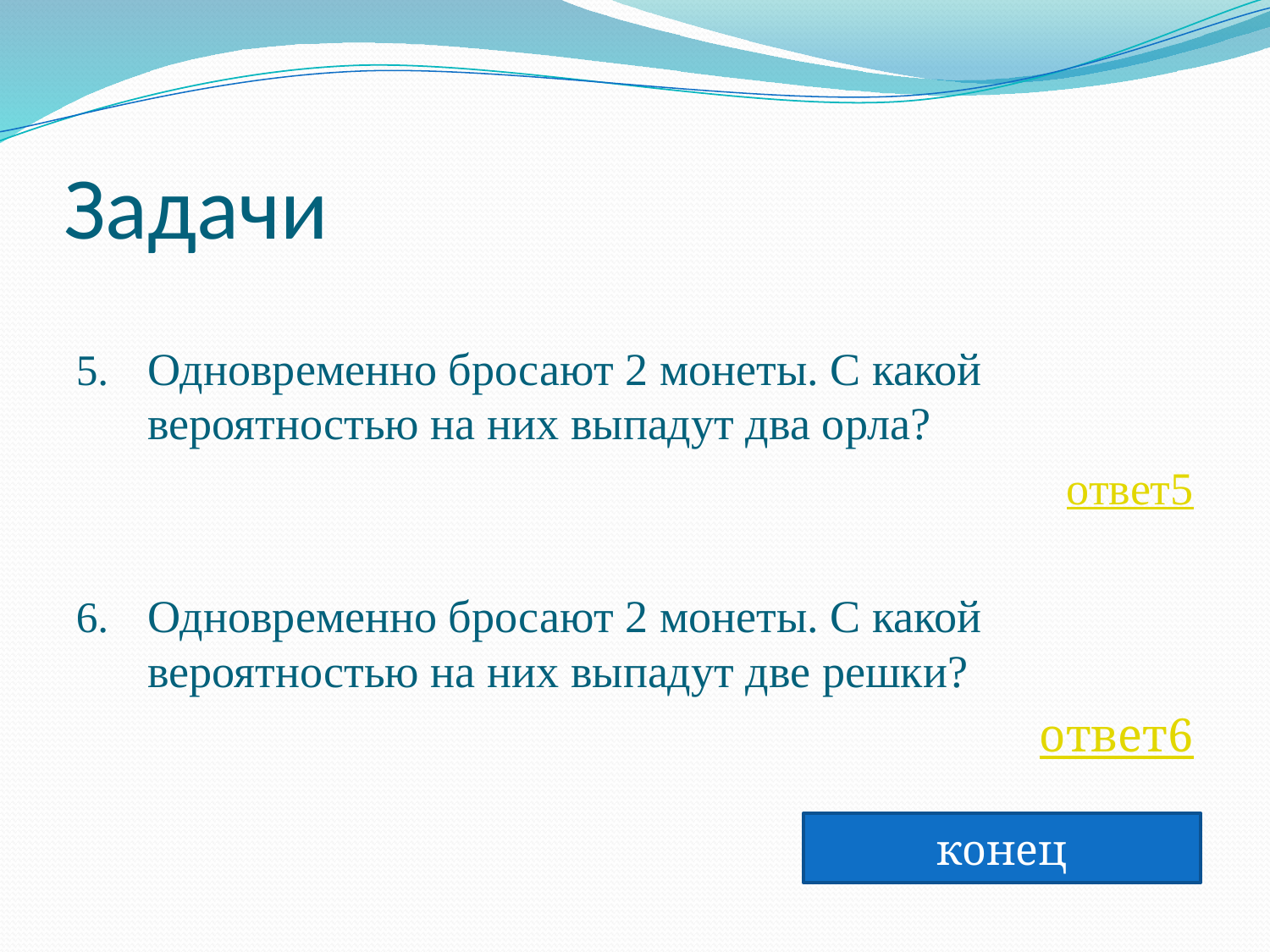

# Задачи

Одновременно бросают 2 монеты. С какой вероятностью на них выпадут два орла?
ответ5

Одновременно бросают 2 монеты. С какой вероятностью на них выпадут две решки?
ответ6
конец